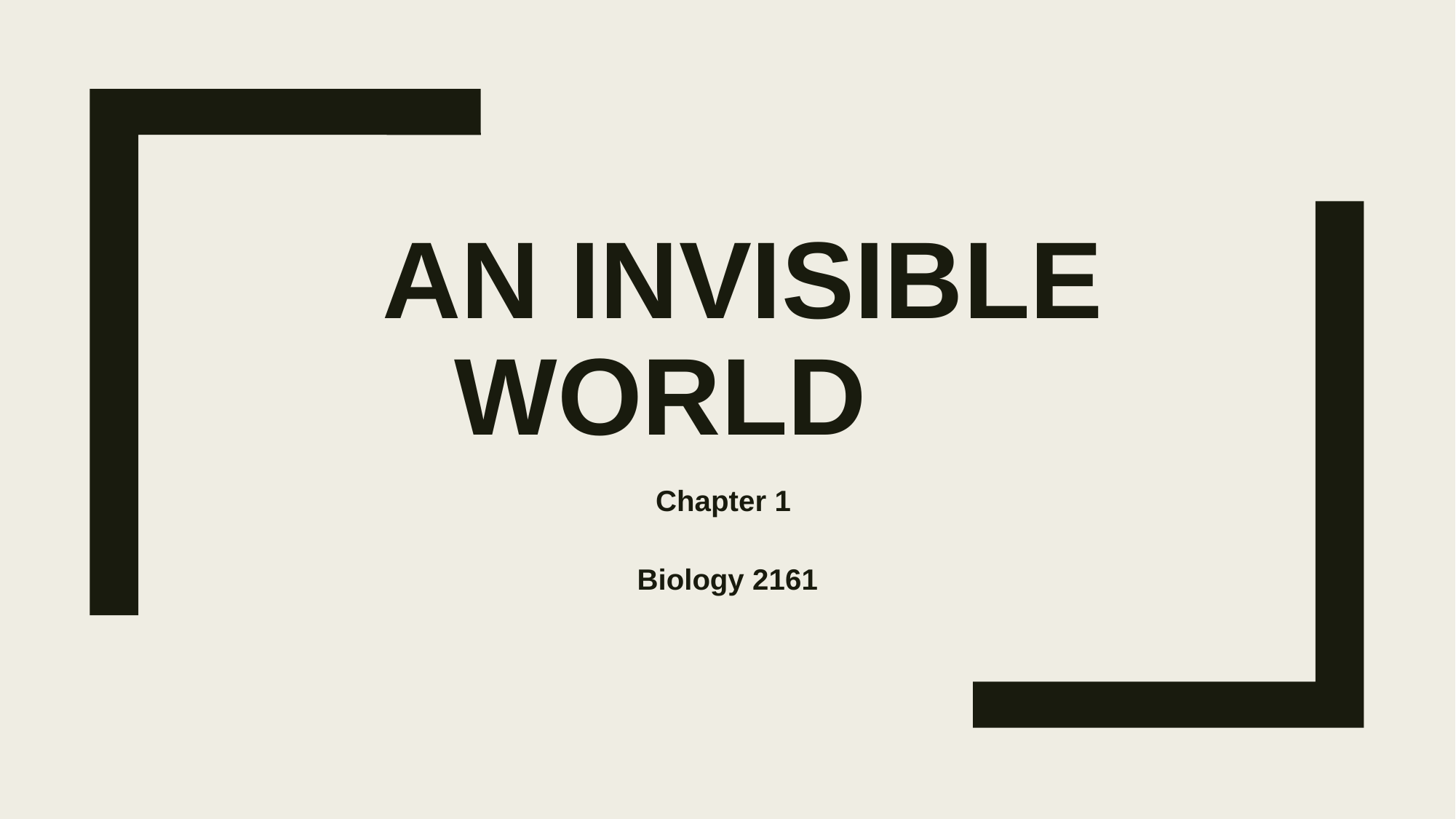

# An Invisible World
Chapter 1

Biology 2161